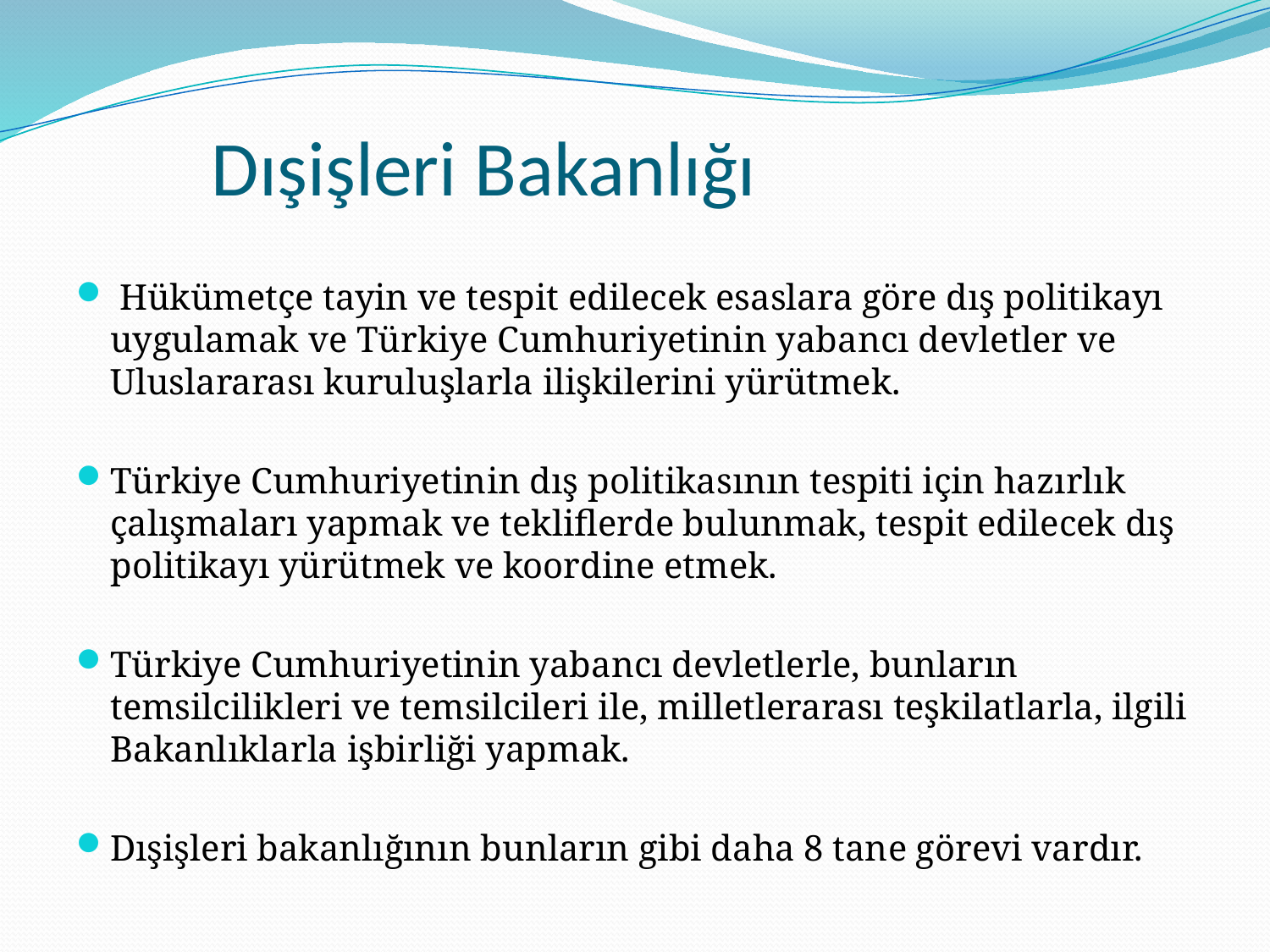

# Dışişleri Bakanlığı
 Hükümetçe tayin ve tespit edilecek esaslara göre dış politikayı uygulamak ve Türkiye Cumhuriyetinin yabancı devletler ve Uluslararası kuruluşlarla ilişkilerini yürütmek.

Türkiye Cumhuriyetinin dış politikasının tespiti için hazırlık çalışmaları yapmak ve tekliflerde bulunmak, tespit edilecek dış politikayı yürütmek ve koordine etmek.

Türkiye Cumhuriyetinin yabancı devletlerle, bunların temsilcilikleri ve temsilcileri ile, milletlerarası teşkilatlarla, ilgili Bakanlıklarla işbirliği yapmak.

Dışişleri bakanlığının bunların gibi daha 8 tane görevi vardır.